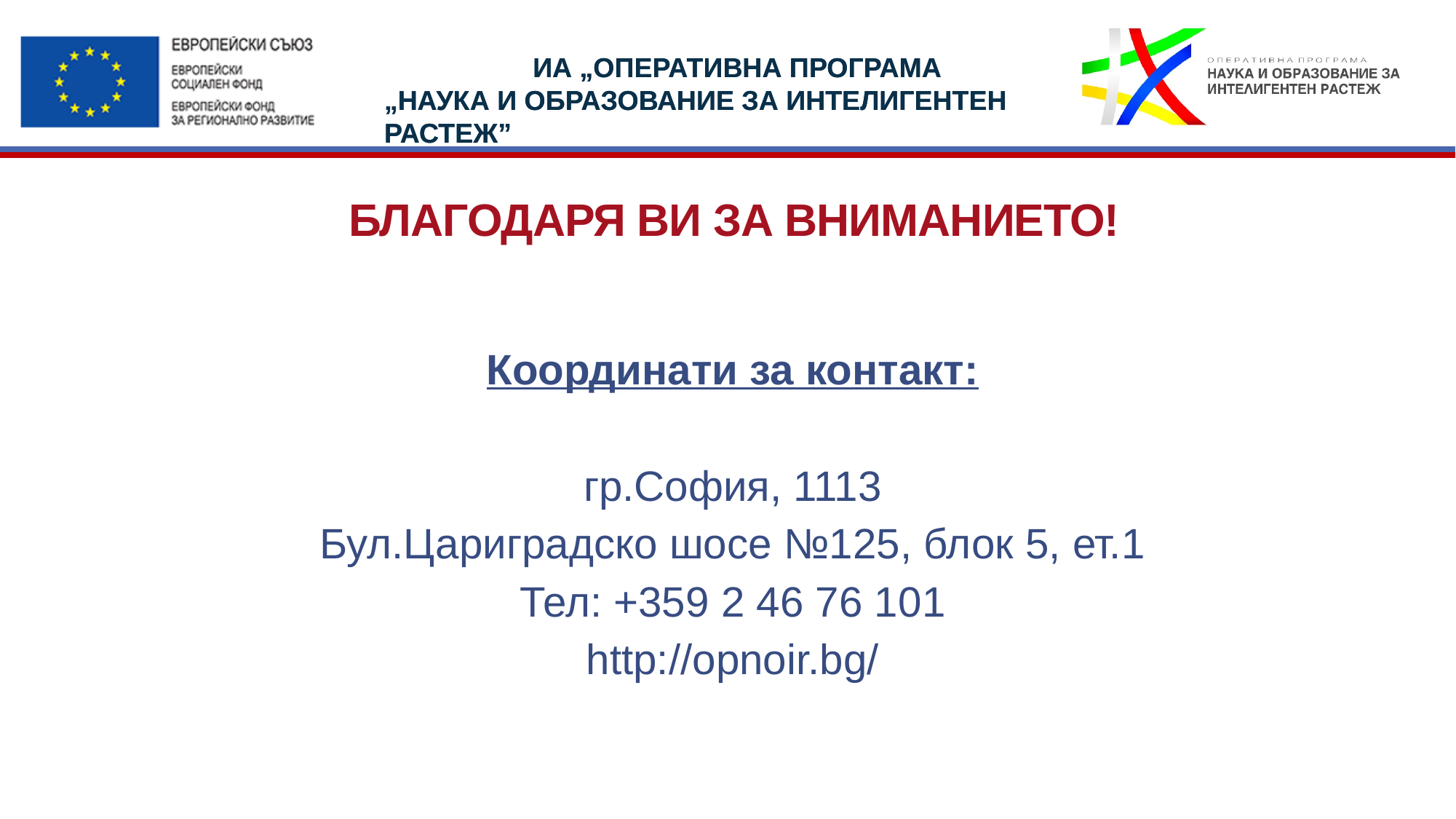

# Благодаря Ви за вниманието!

Координати за контакт:

гр.София, 1113
Бул.Цариградско шосе №125, блок 5, ет.1
Тел: +359 2 46 76 101
http://opnoir.bg/